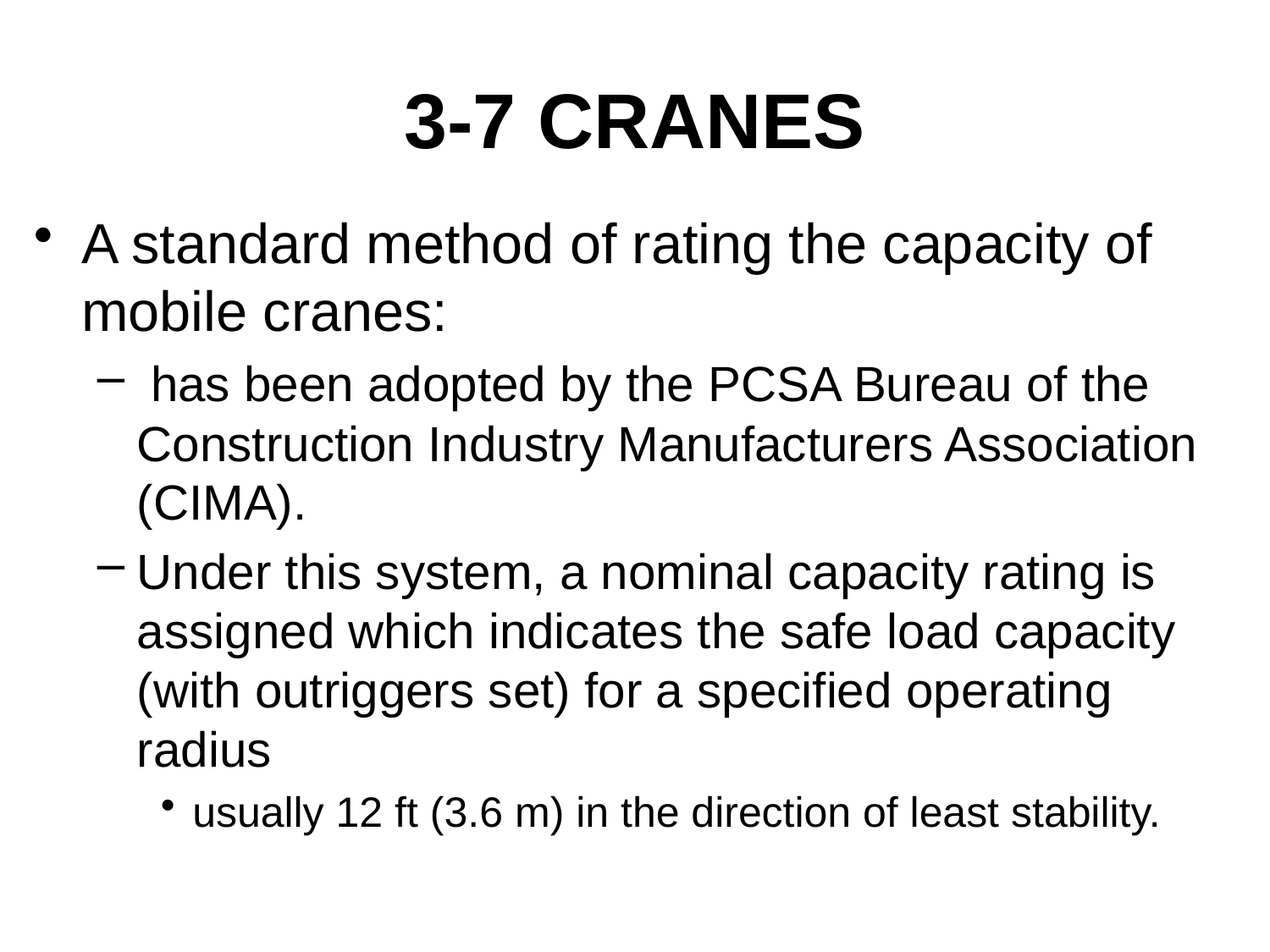

# 3-7 CRANES
A standard method of rating the capacity of mobile cranes:
 has been adopted by the PCSA Bureau of the Construction Industry Manufacturers Association (CIMA).
Under this system, a nominal capacity rating is assigned which indicates the safe load capacity (with outriggers set) for a specified operating radius
usually 12 ft (3.6 m) in the direction of least stability.